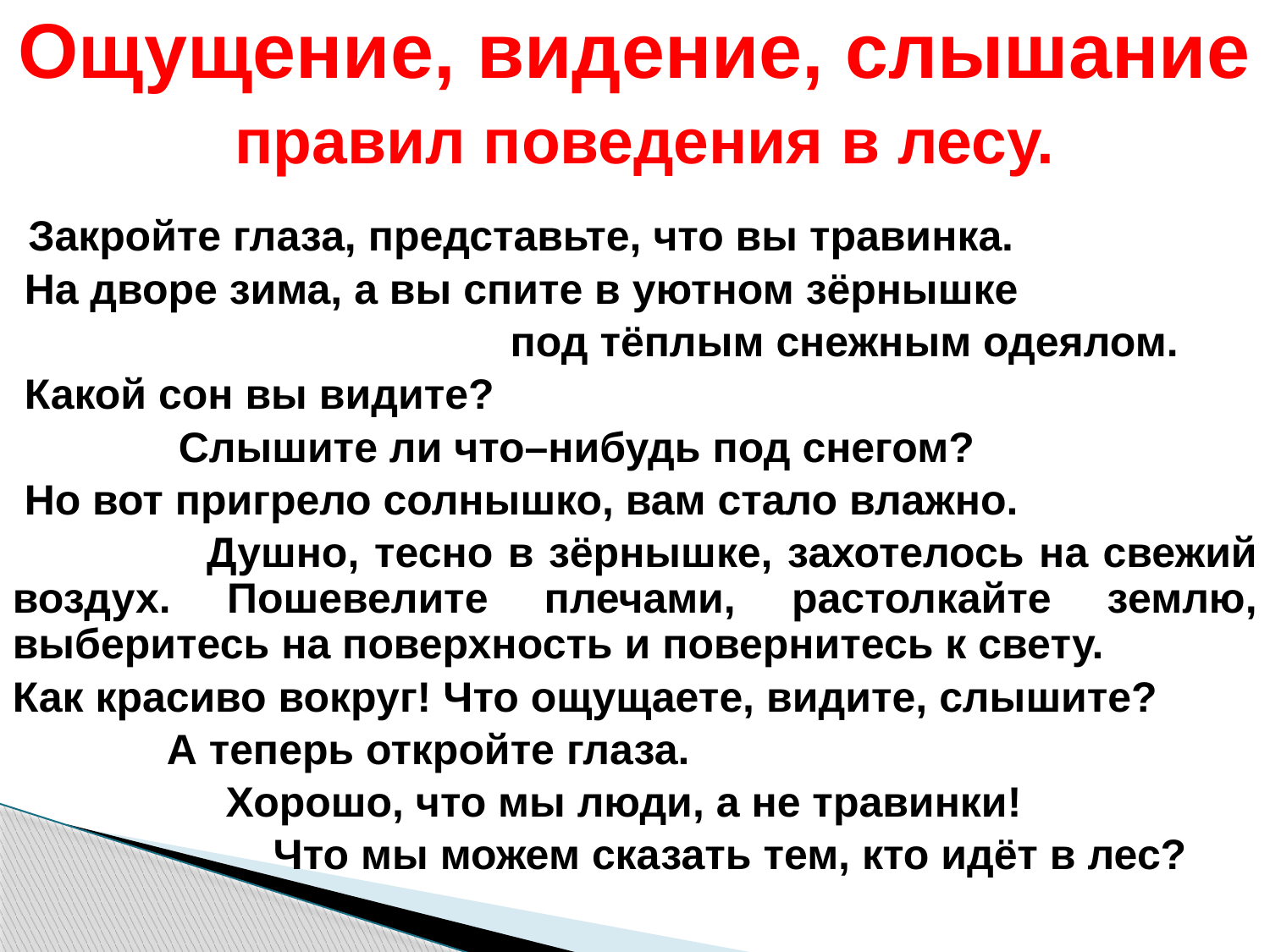

# Ощущение, видение, слышание правил поведения в лесу.

  Закройте глаза, представьте, что вы травинка.
 На дворе зима, а вы спите в уютном зёрнышке
                                          под тёплым снежным одеялом.
 Какой сон вы видите?
              Слышите ли что–нибудь под снегом?
 Но вот пригрело солнышко, вам стало влажно.
             Душно, тесно в зёрнышке, захотелось на свежий воздух. Пошевелите плечами, растолкайте землю, выберитесь на поверхность и повернитесь к свету.
Как красиво вокруг! Что ощущаете, видите, слышите?
             А теперь откройте глаза.
                  Хорошо, что мы люди, а не травинки!
                      Что мы можем сказать тем, кто идёт в лес?